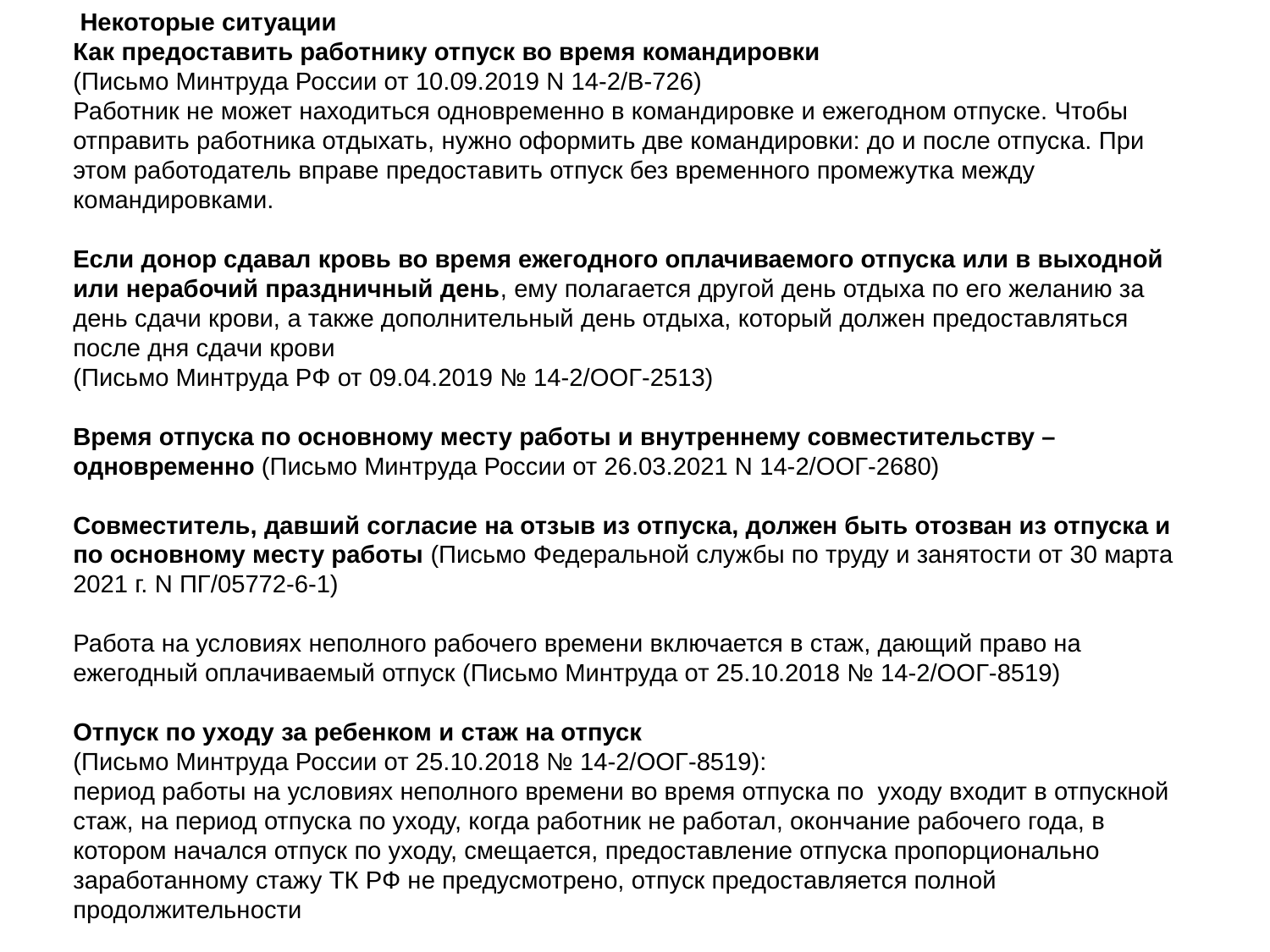

Некоторые ситуации
Как предоставить работнику отпуск во время командировки
(Письмо Минтруда России от 10.09.2019 N 14-2/В-726)
Работник не может находиться одновременно в командировке и ежегодном отпуске. Чтобы отправить работника отдыхать, нужно оформить две командировки: до и после отпуска. При этом работодатель вправе предоставить отпуск без временного промежутка между командировками.
Если донор сдавал кровь во время ежегодного оплачиваемого отпуска или в выходной или нерабочий праздничный день, ему полагается другой день отдыха по его желанию за день сдачи крови, а также дополнительный день отдыха, который должен предоставляться после дня сдачи крови
(Письмо Минтруда РФ от 09.04.2019 № 14-2/ООГ-2513)

Время отпуска по основному месту работы и внутреннему совместительству – одновременно (Письмо Минтруда России от 26.03.2021 N 14-2/ООГ-2680)

Совместитель, давший согласие на отзыв из отпуска, должен быть отозван из отпуска и по основному месту работы (Письмо Федеральной службы по труду и занятости от 30 марта 2021 г. N ПГ/05772-6-1)

Работа на условиях неполного рабочего времени включается в стаж, дающий право на ежегодный оплачиваемый отпуск (Письмо Минтруда от 25.10.2018 № 14-2/ООГ-8519)

Отпуск по уходу за ребенком и стаж на отпуск
(Письмо Минтруда России от 25.10.2018 № 14-2/ООГ-8519):
период работы на условиях неполного времени во время отпуска по  уходу входит в отпускной стаж, на период отпуска по уходу, когда работник не работал, окончание рабочего года, в котором начался отпуск по уходу, смещается, предоставление отпуска пропорционально заработанному стажу ТК РФ не предусмотрено, отпуск предоставляется полной продолжительности